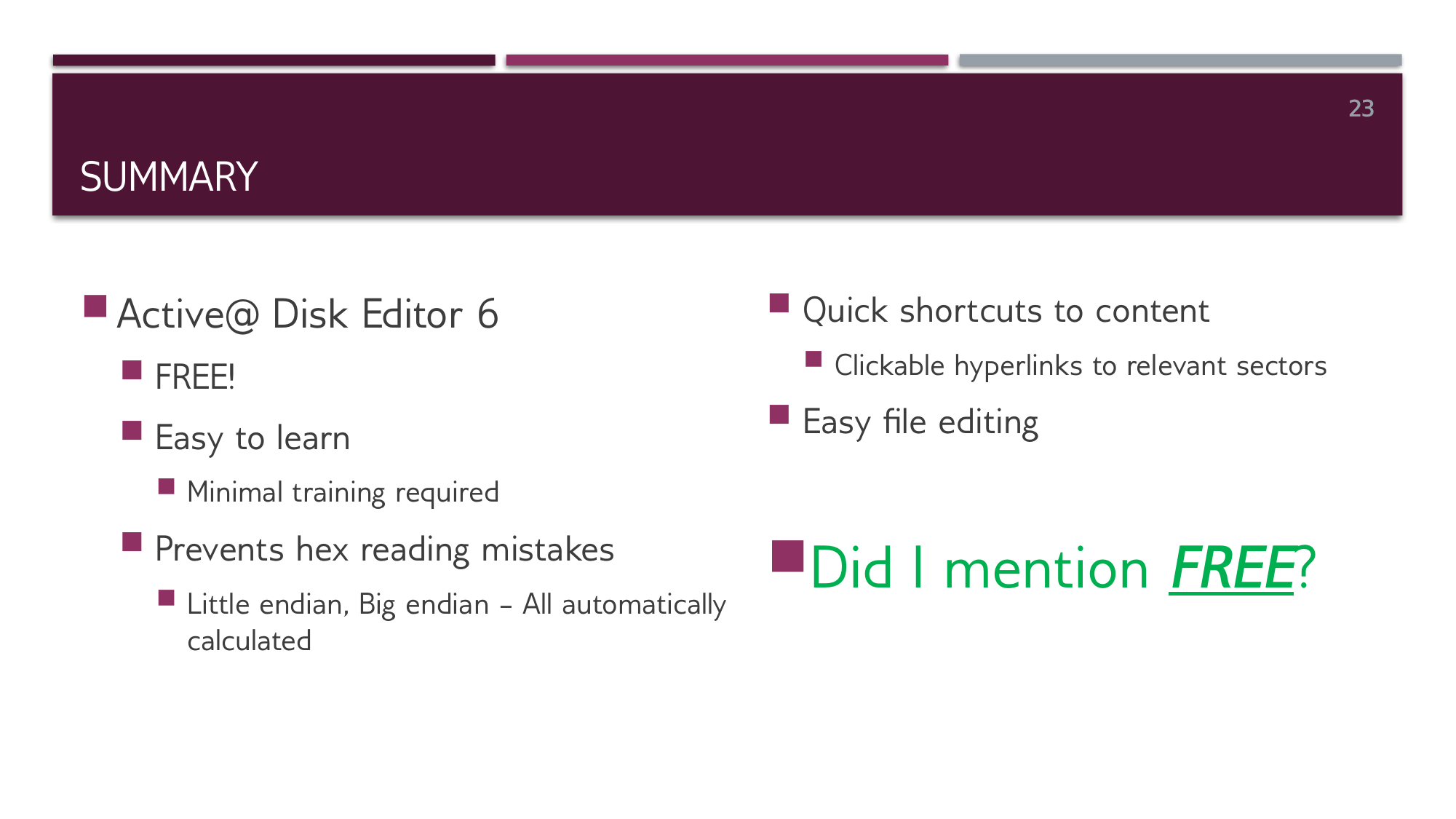

# Summary
23
Active@ Disk Editor 6
FREE!
Easy to learn
Minimal training required
Prevents hex reading mistakes
Little endian, Big endian – All automatically calculated
Quick shortcuts to content
Clickable hyperlinks to relevant sectors
Easy file editing

Did I mention FREE?